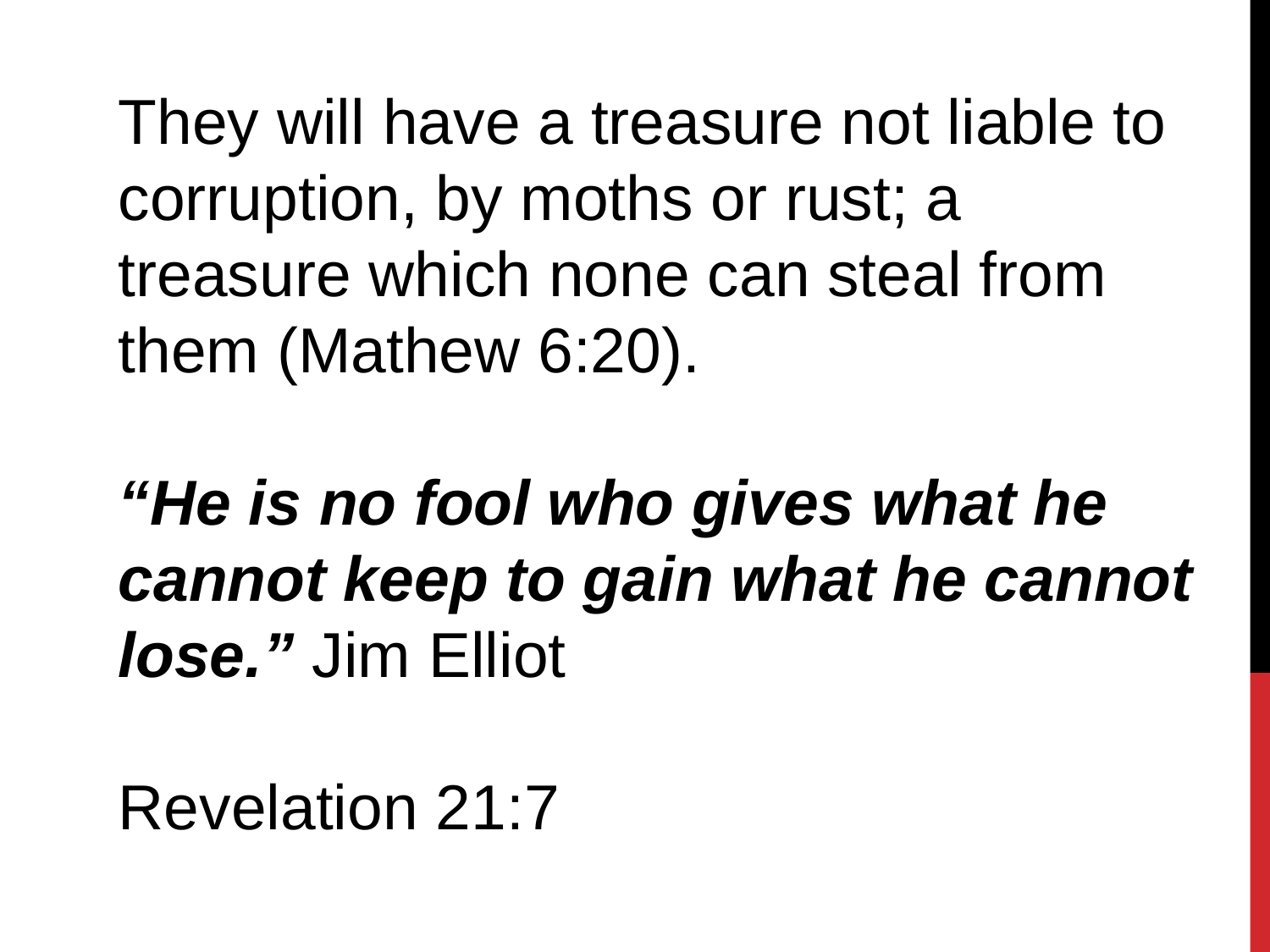

They will have a treasure not liable to corruption, by moths or rust; a treasure which none can steal from them (Mathew 6:20).

“He is no fool who gives what he cannot keep to gain what he cannot lose.” Jim Elliot

Revelation 21:7